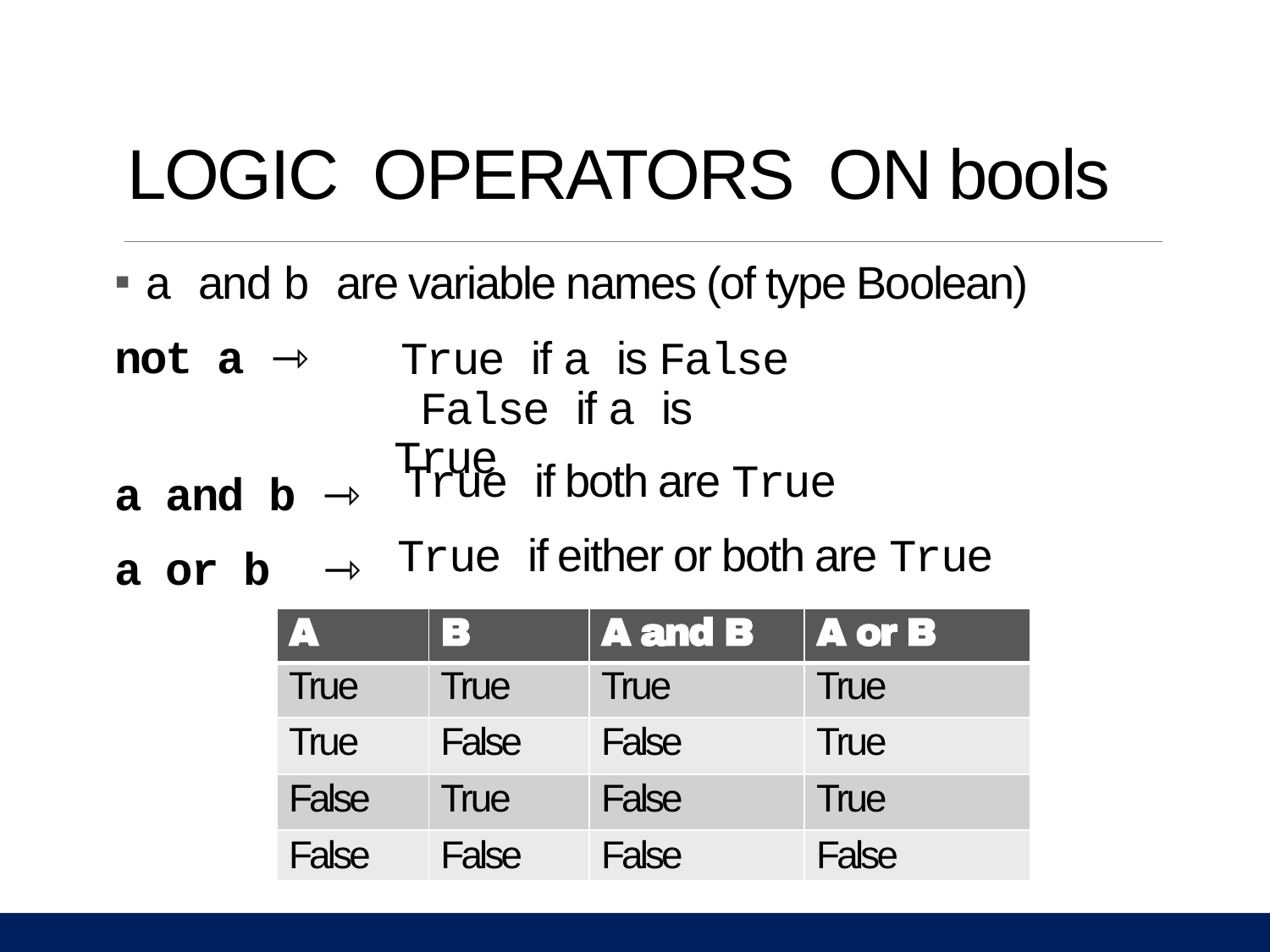

# LOGIC  OPERATORS  ON bools

a and b are variable names (of type Boolean)
not a ⇾

a and b ⇾
a or b	⇾
True if a is False  False if a is True
True if both are True
True if either or both are True
| A | B | A and B | A or B |
| --- | --- | --- | --- |
| True | True | True | True |
| True | False | False | True |
| False | True | False | True |
| False | False | False | False |